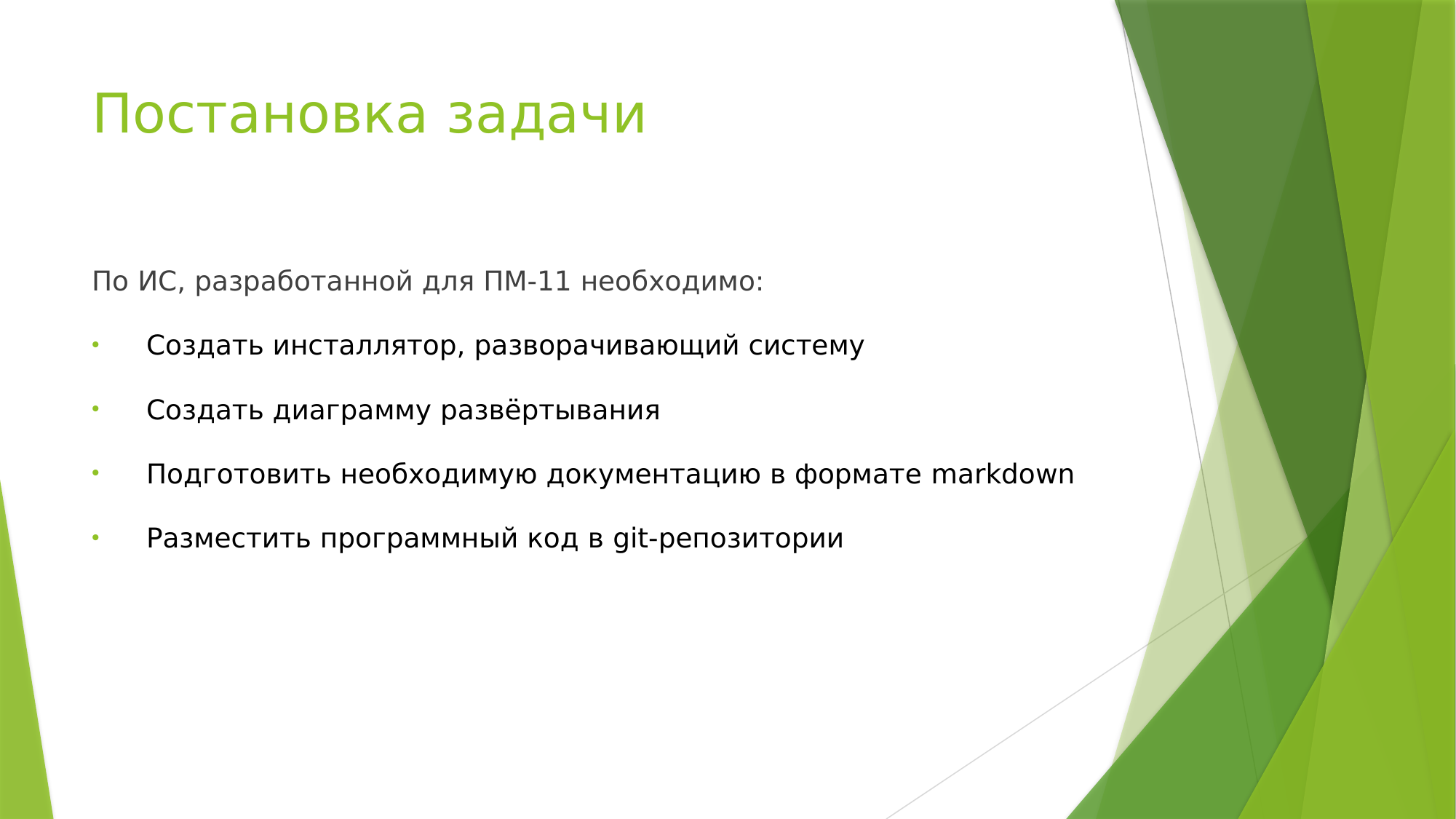

# Постановка задачи
По ИС, разработанной для ПМ-11 необходимо:
Создать инсталлятор, разворачивающий систему
Создать диаграмму развёртывания
Подготовить необходимую документацию в формате markdown
Разместить программный код в git-репозитории